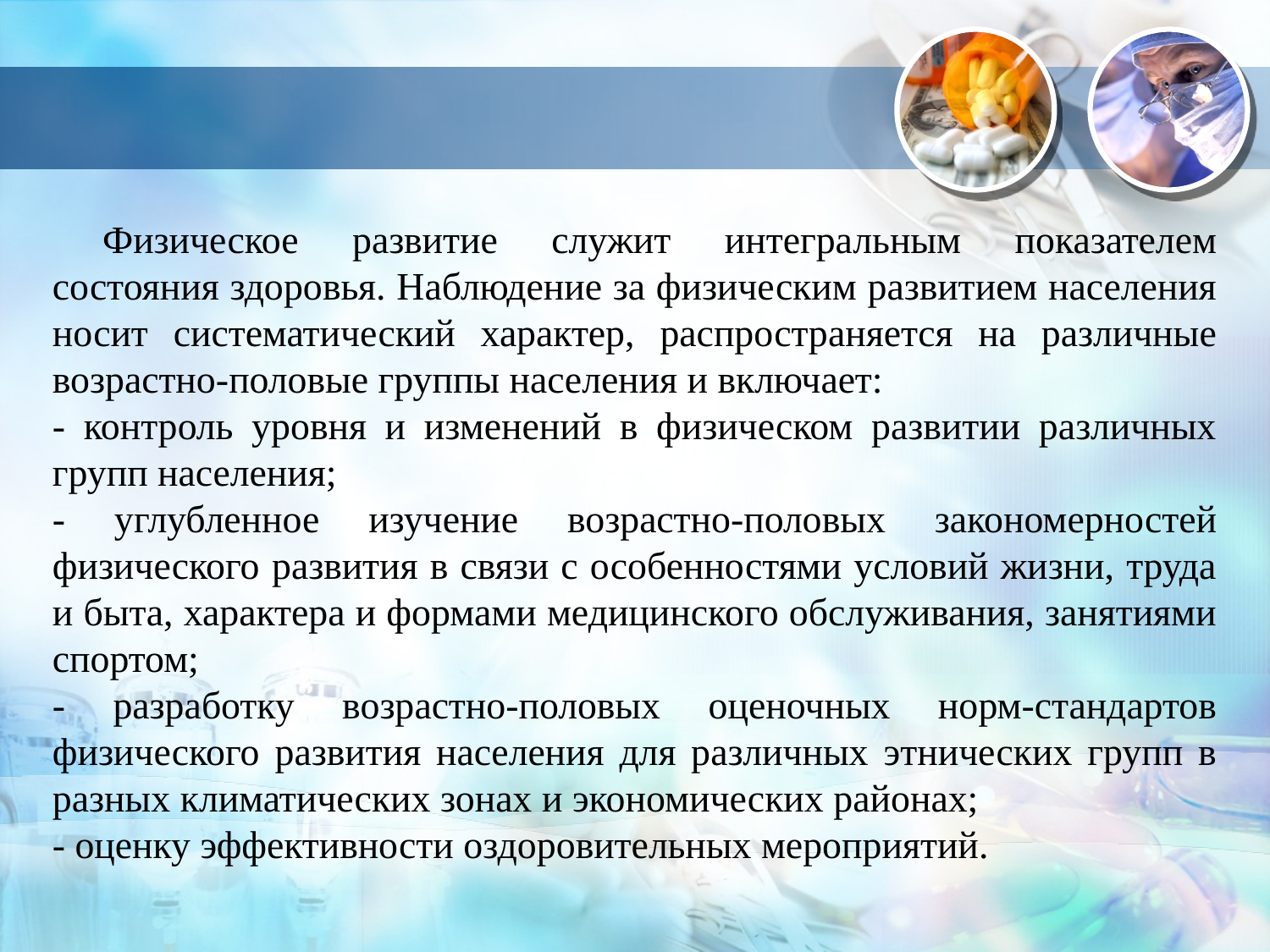

Физическое развитие служит интегральным показателем состояния здоровья. Наблюдение за физическим развитием населения носит систематический характер, распространяется на различные возрастно-половые группы населения и включает:
- контроль уровня и изменений в физическом развитии различных групп населения;
- углубленное изучение возрастно-половых закономерностей физического развития в связи с особенностями условий жизни, труда и быта, характера и формами медицинского обслуживания, занятиями спортом;
- разработку возрастно-половых оценочных норм-стандартов физического развития населения для различных этнических групп в разных климатических зонах и экономических районах;
- оценку эффективности оздоровительных мероприятий.